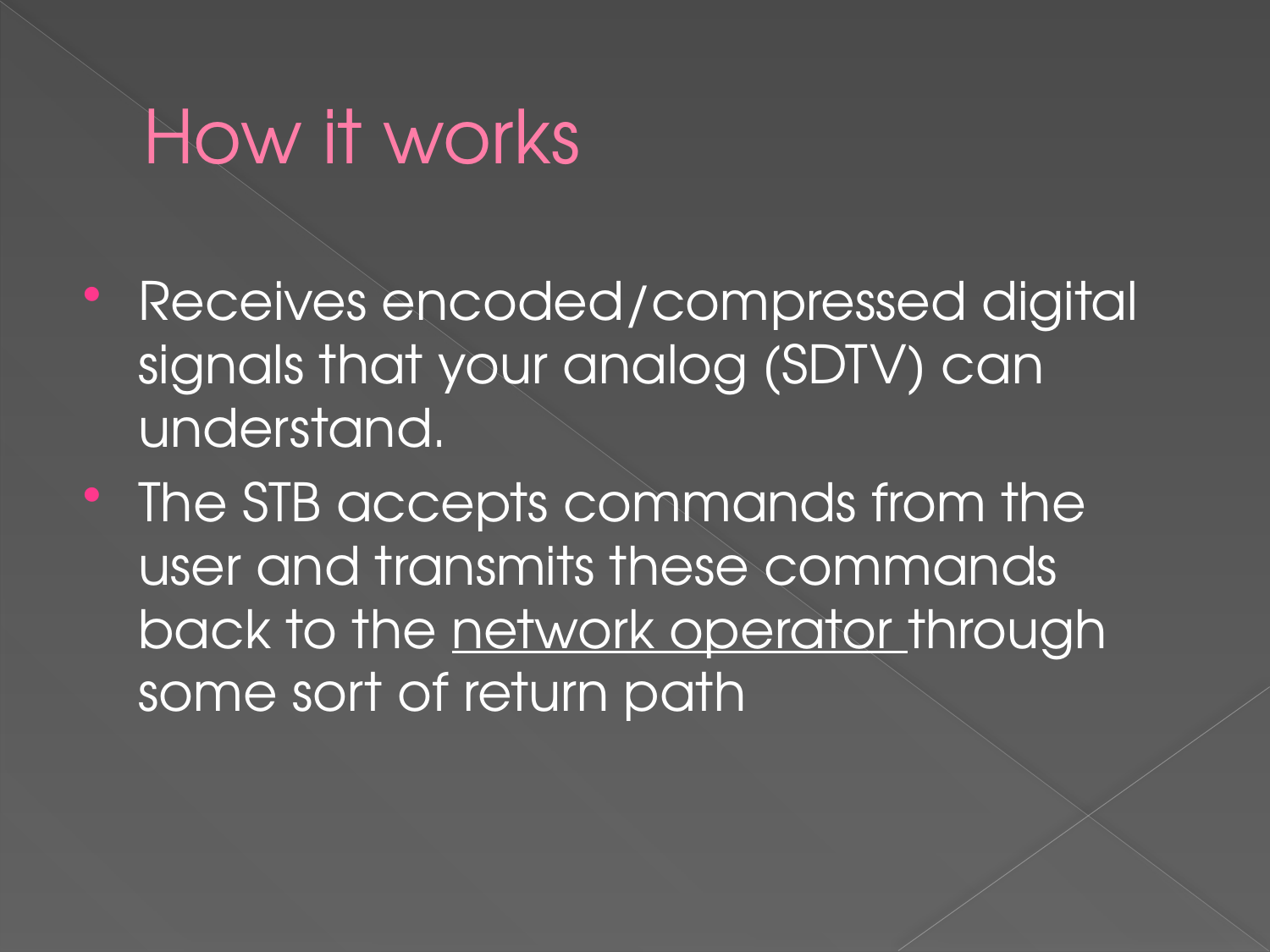

# How it works
Receives encoded/compressed digital signals that your analog (SDTV) can understand.
The STB accepts commands from the user and transmits these commands back to the network operator through some sort of return path